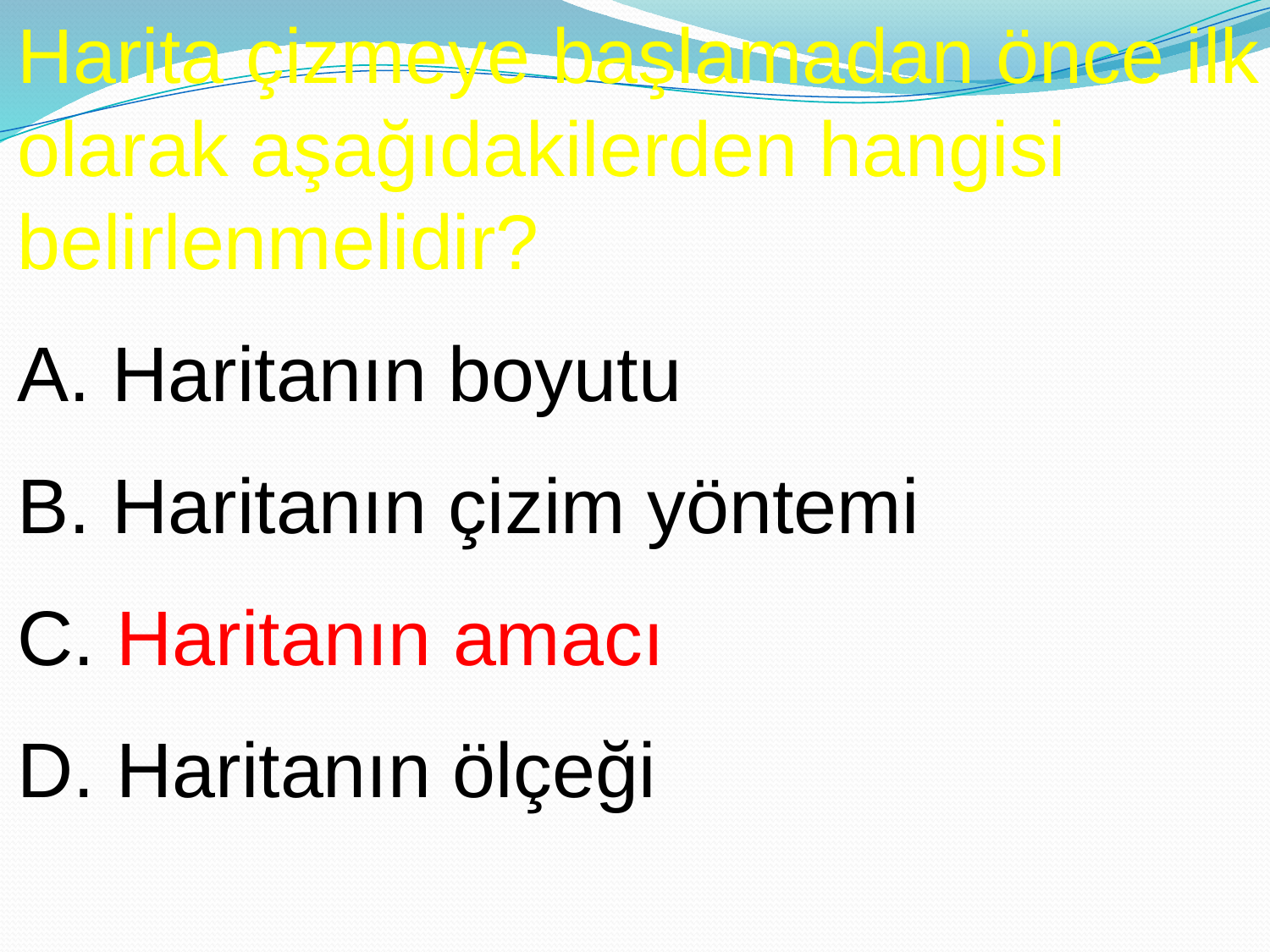

Harita çizmeye başlamadan önce ilk olarak aşağıdakilerden hangisi belirlenmelidir?
A. Haritanın boyutu
B. Haritanın çizim yöntemi
C. Haritanın amacı
D. Haritanın ölçeği